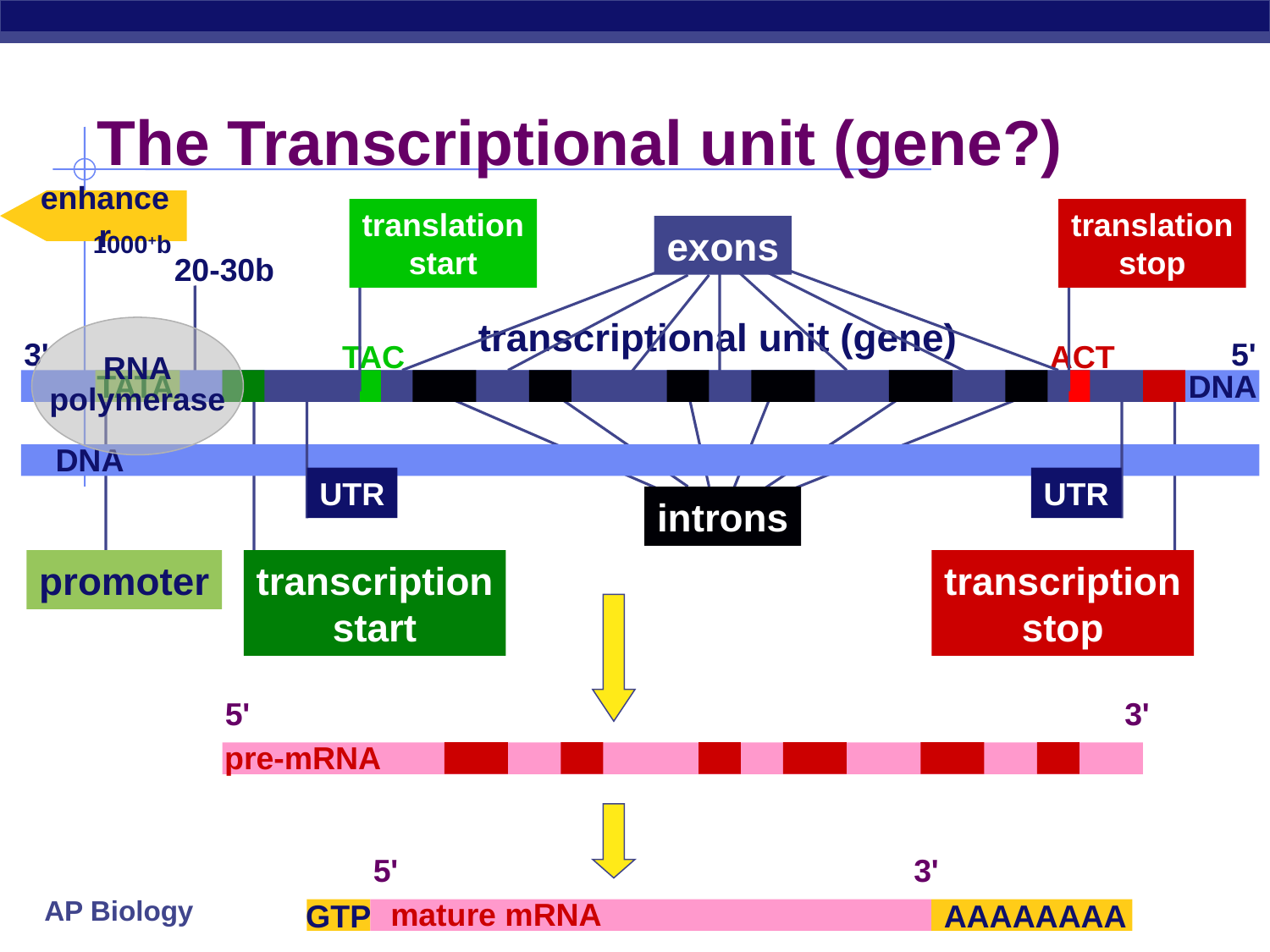

# The Transcriptional unit (gene?)
enhancer
1000+b
translation
start

translation
stop

exons

20-30b

transcriptional unit (gene)

RNA
polymerase
3'
5'
TAC
ACT
TATA
DNA

transcription
start

UTR

introns

transcription
stop

UTR

promoter
DNA

pre-mRNA
5'
3'

  mature mRNA
5'
3'
GTP
AAAAAAAA